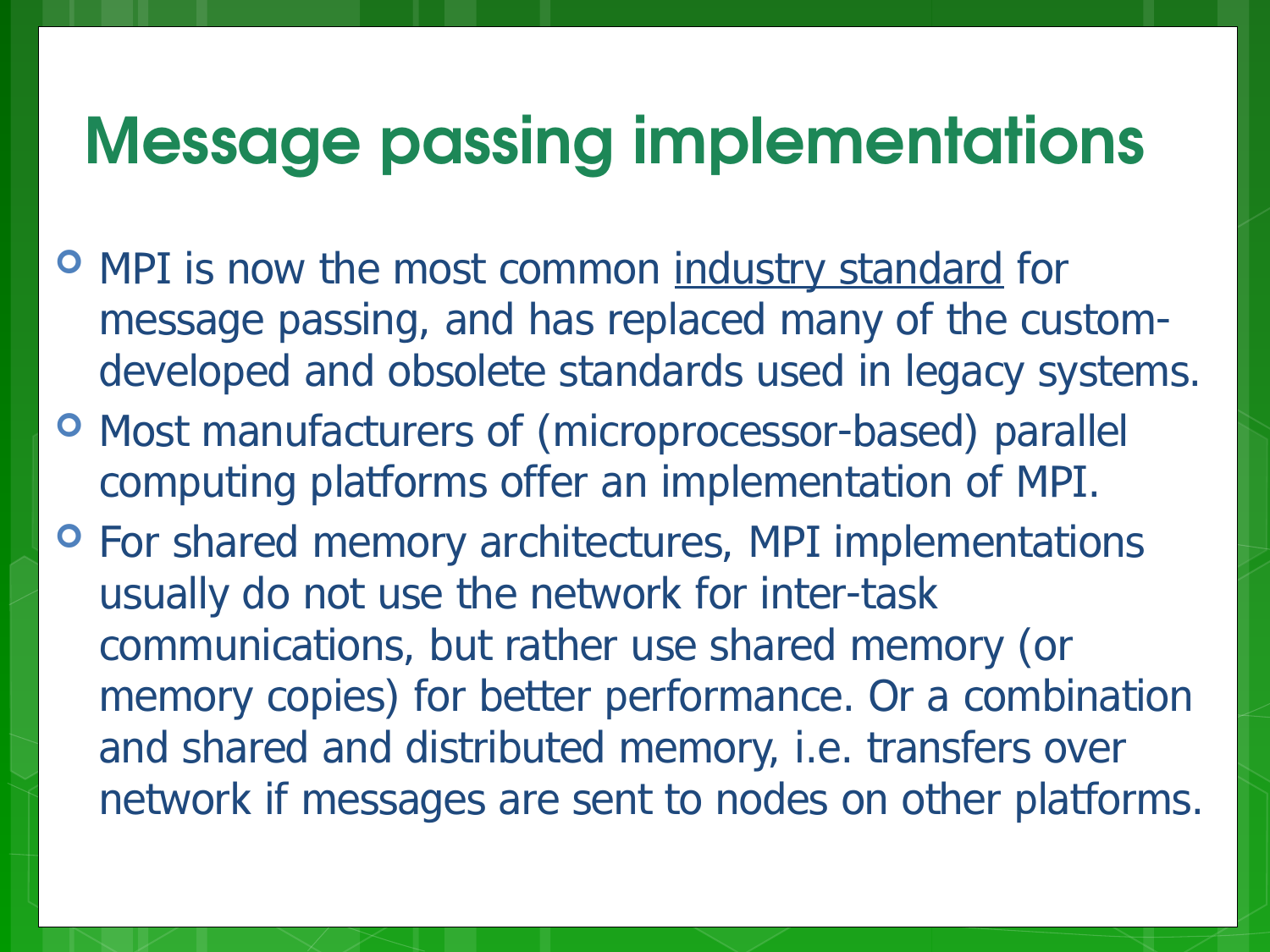

# Message passing implementations
MPI is now the most common industry standard for message passing, and has replaced many of the custom-developed and obsolete standards used in legacy systems.
Most manufacturers of (microprocessor-based) parallel computing platforms offer an implementation of MPI.
For shared memory architectures, MPI implementations usually do not use the network for inter-task communications, but rather use shared memory (or memory copies) for better performance. Or a combination and shared and distributed memory, i.e. transfers over network if messages are sent to nodes on other platforms.